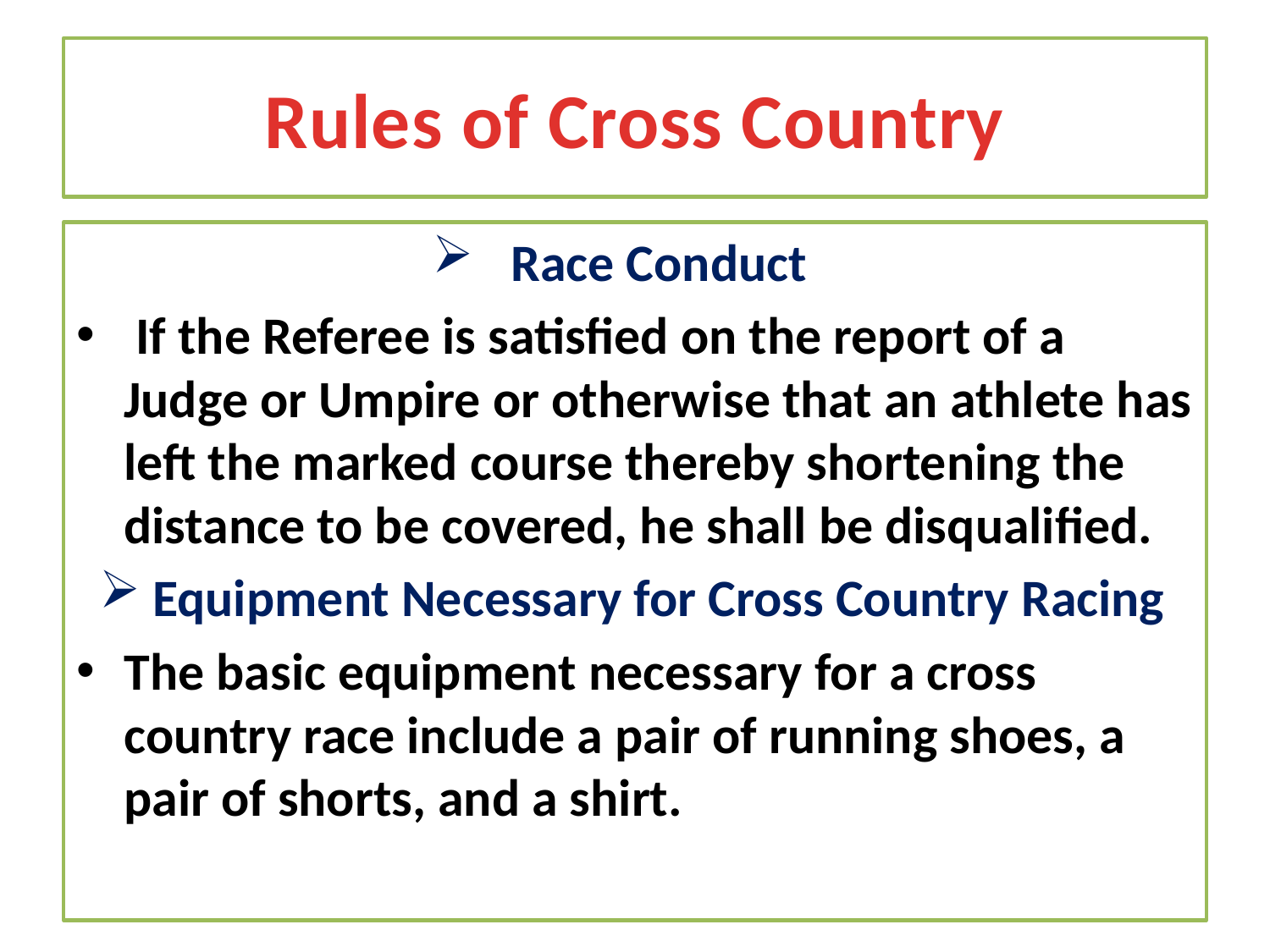

# Rules of Cross Country
Race Conduct
 If the Referee is satisfied on the report of a Judge or Umpire or otherwise that an athlete has left the marked course thereby shortening the distance to be covered, he shall be disqualified.
Equipment Necessary for Cross Country Racing
The basic equipment necessary for a cross country race include a pair of running shoes, a pair of shorts, and a shirt.